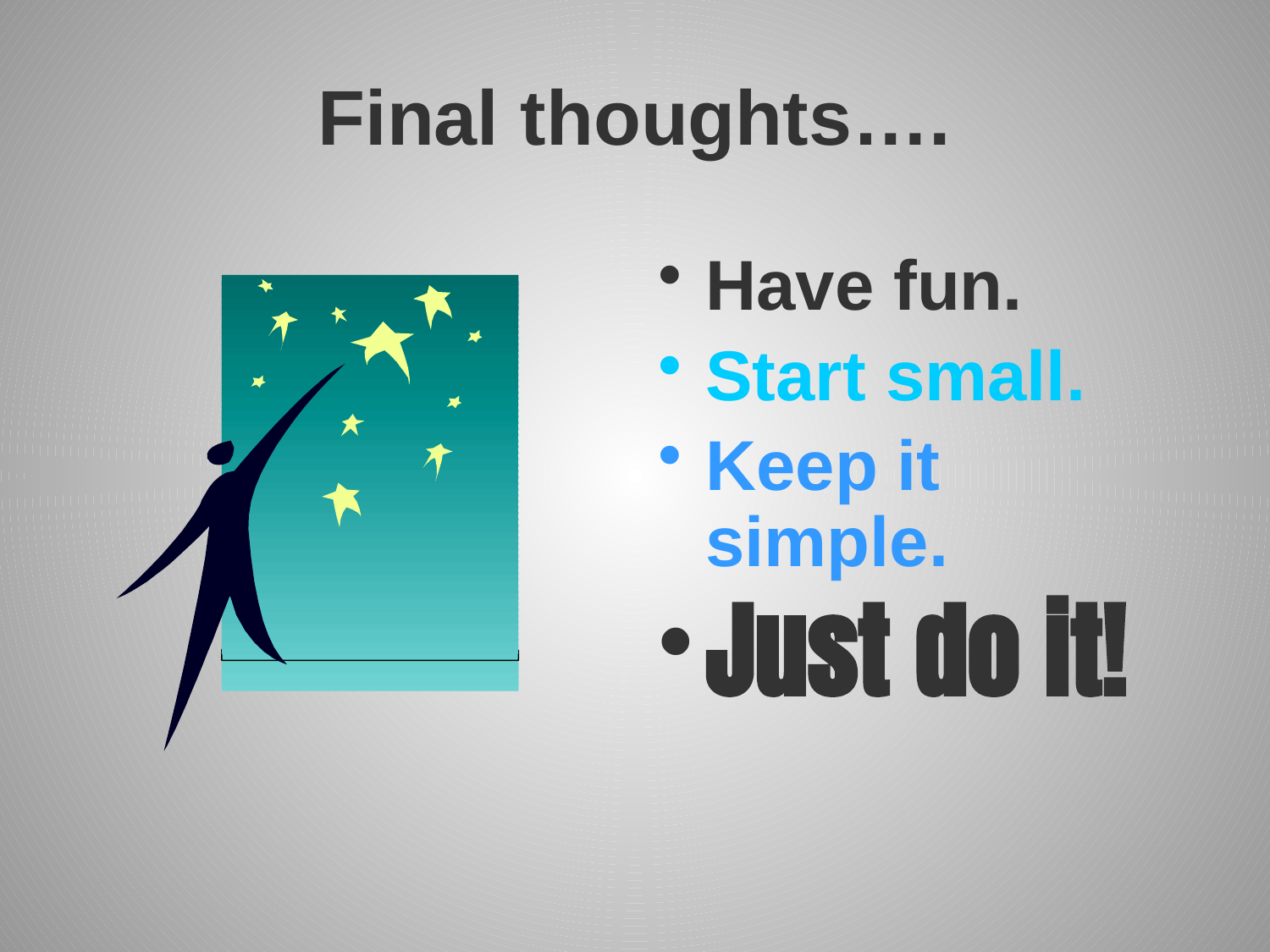

# Final thoughts….
Have fun.
Start small.
Keep it simple.
Just do it!